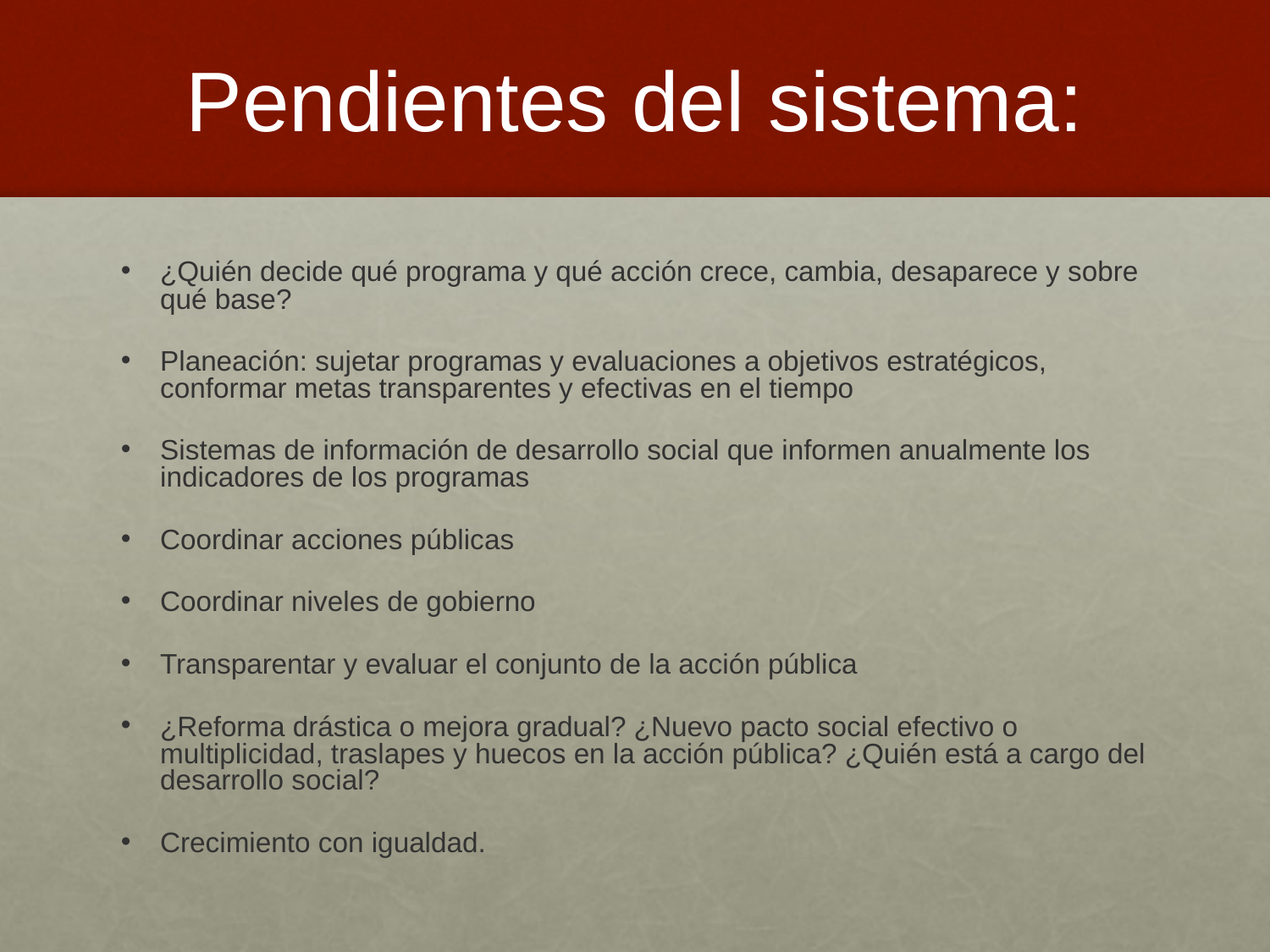

Pendientes del sistema:
¿Quién decide qué programa y qué acción crece, cambia, desaparece y sobre qué base?
Planeación: sujetar programas y evaluaciones a objetivos estratégicos, conformar metas transparentes y efectivas en el tiempo
Sistemas de información de desarrollo social que informen anualmente los indicadores de los programas
Coordinar acciones públicas
Coordinar niveles de gobierno
Transparentar y evaluar el conjunto de la acción pública
¿Reforma drástica o mejora gradual? ¿Nuevo pacto social efectivo o multiplicidad, traslapes y huecos en la acción pública? ¿Quién está a cargo del desarrollo social?
Crecimiento con igualdad.